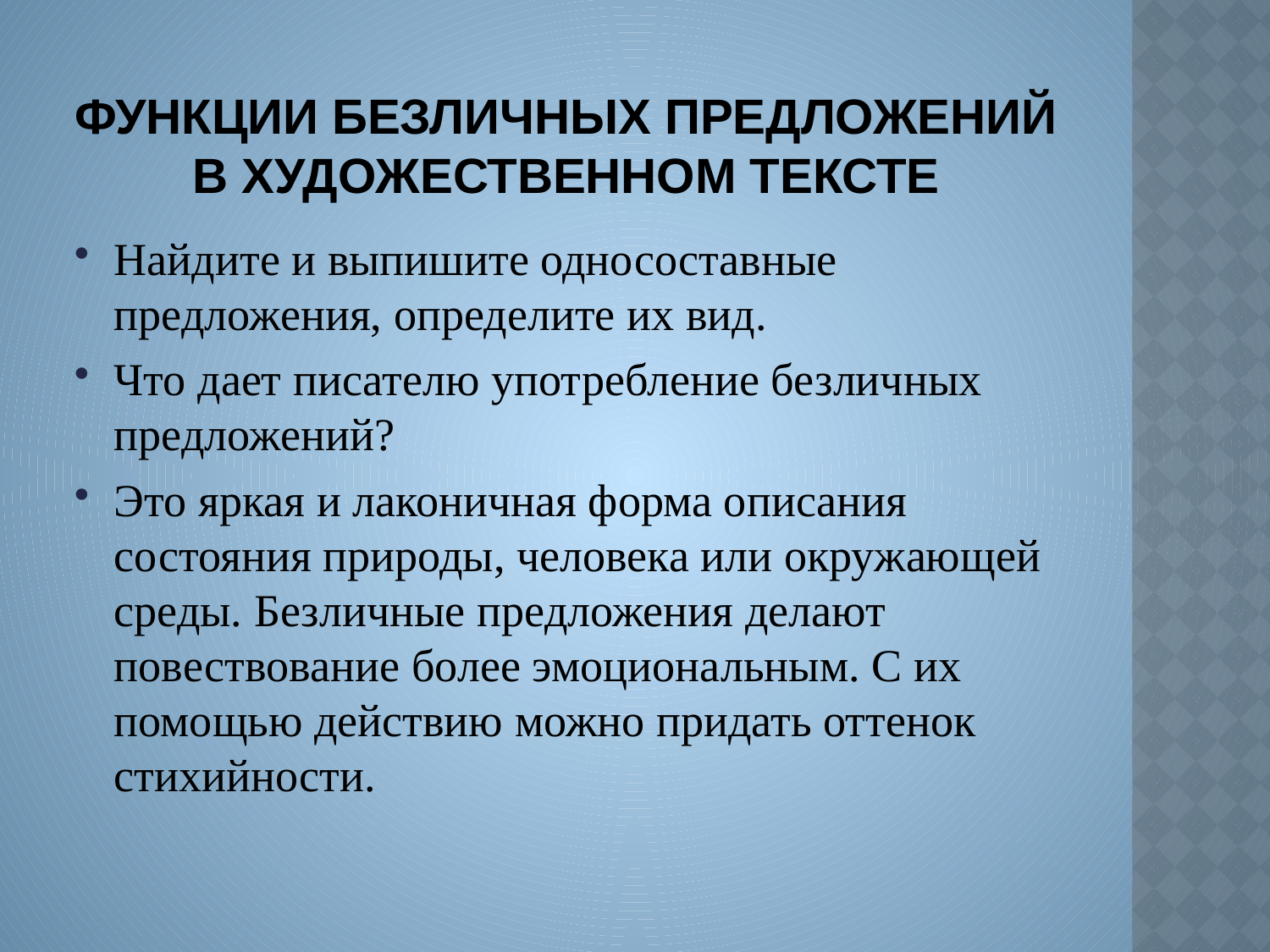

# Функции безличных предложений в художественном тексте
Найдите и выпишите односоставные предложения, определите их вид.
Что дает писателю употребление безличных предложений?
Это яркая и лаконичная форма описания состояния природы, человека или окружающей среды. Безличные предложения делают повествование более эмоциональным. С их помощью действию можно придать оттенок стихийности.